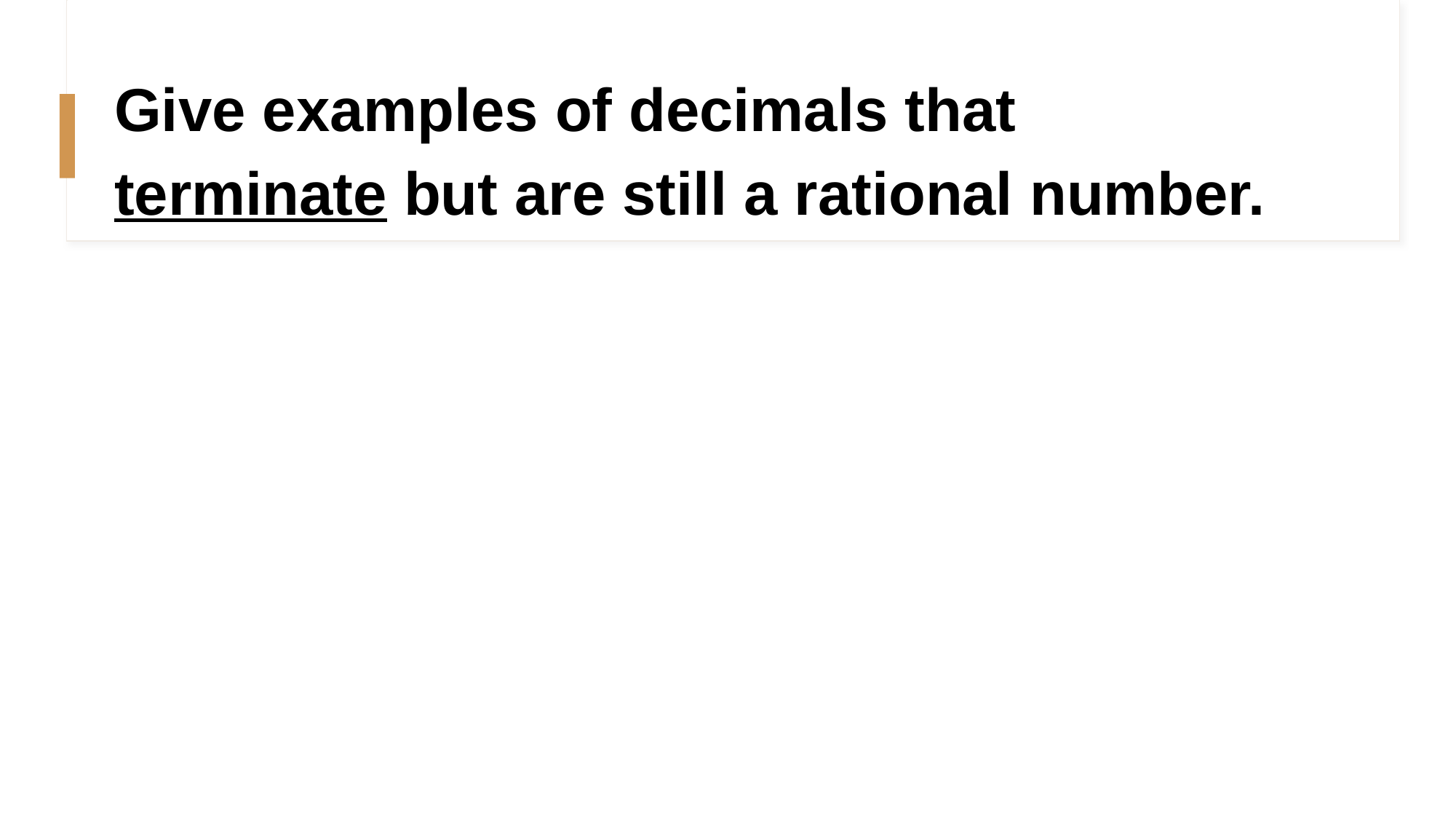

Give examples of decimals that terminate but are still a rational number.
#